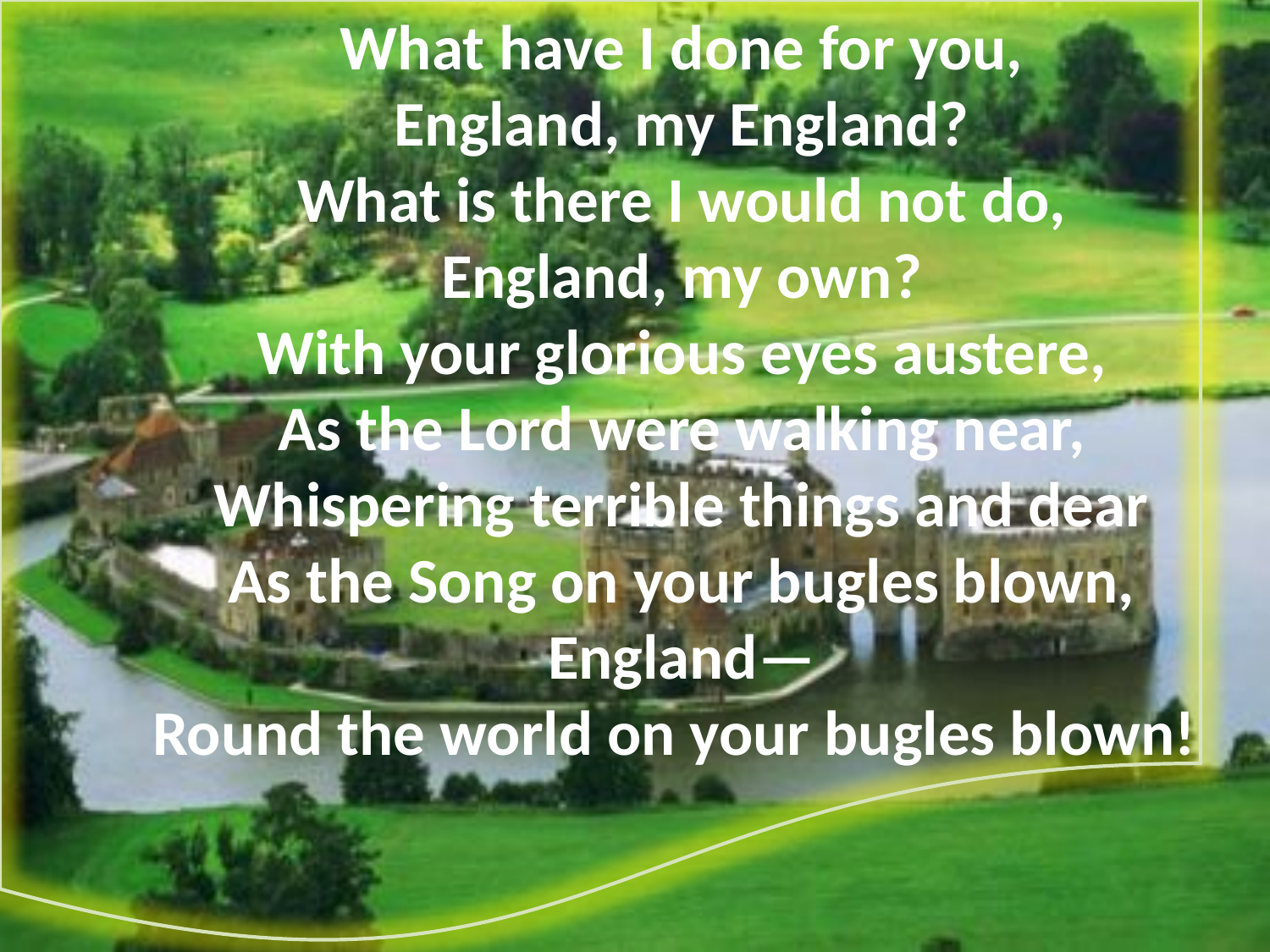

What have I done for you,
England, my England?
What is there I would not do,
England, my own?
With your glorious eyes austere,
As the Lord were walking near,
Whispering terrible things and dear
As the Song on your bugles blown,
England—
Round the world on your bugles blown!